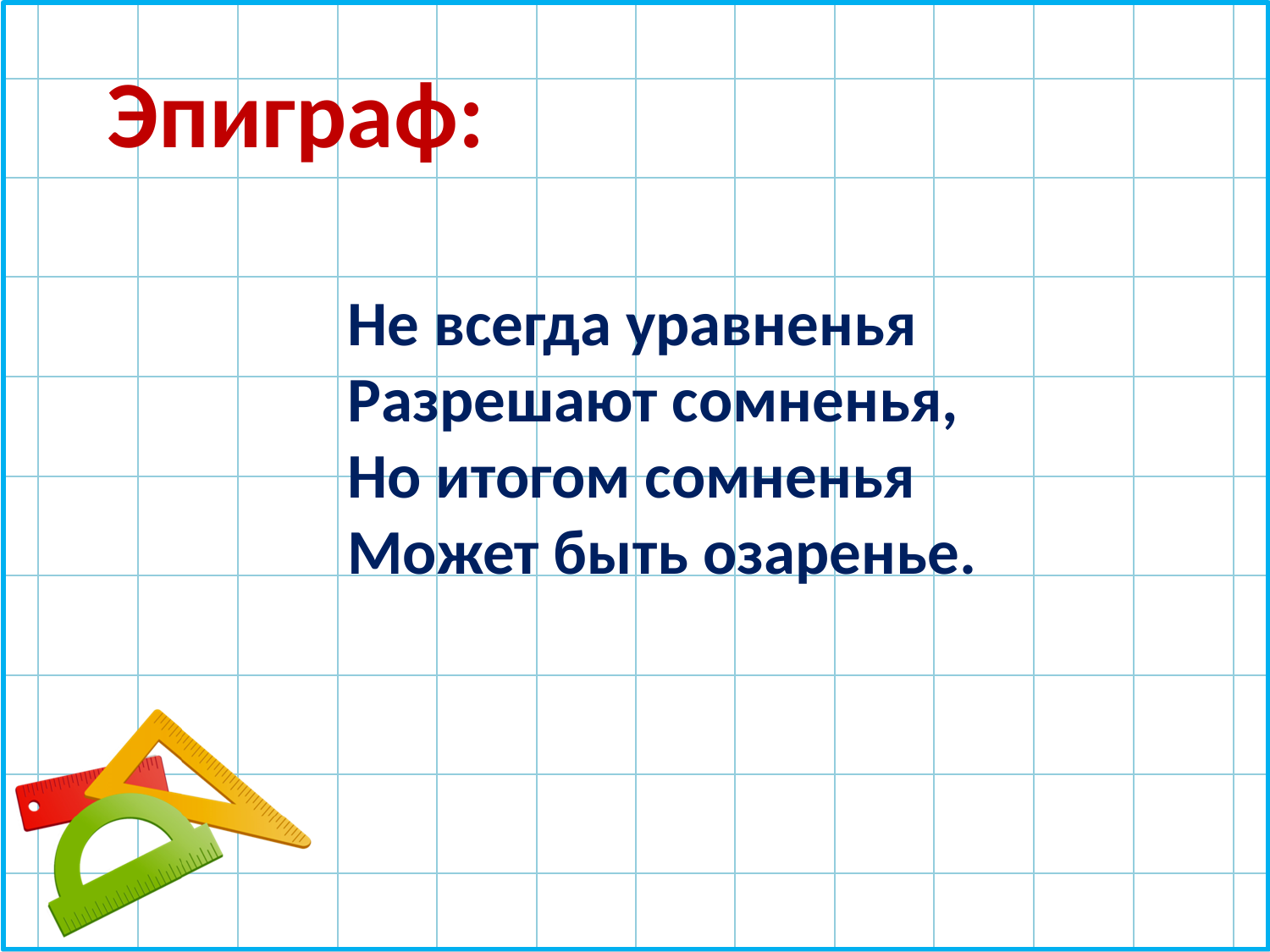

Эпиграф:
Не всегда уравненья
Разрешают сомненья,
Но итогом сомненья
Может быть озаренье.